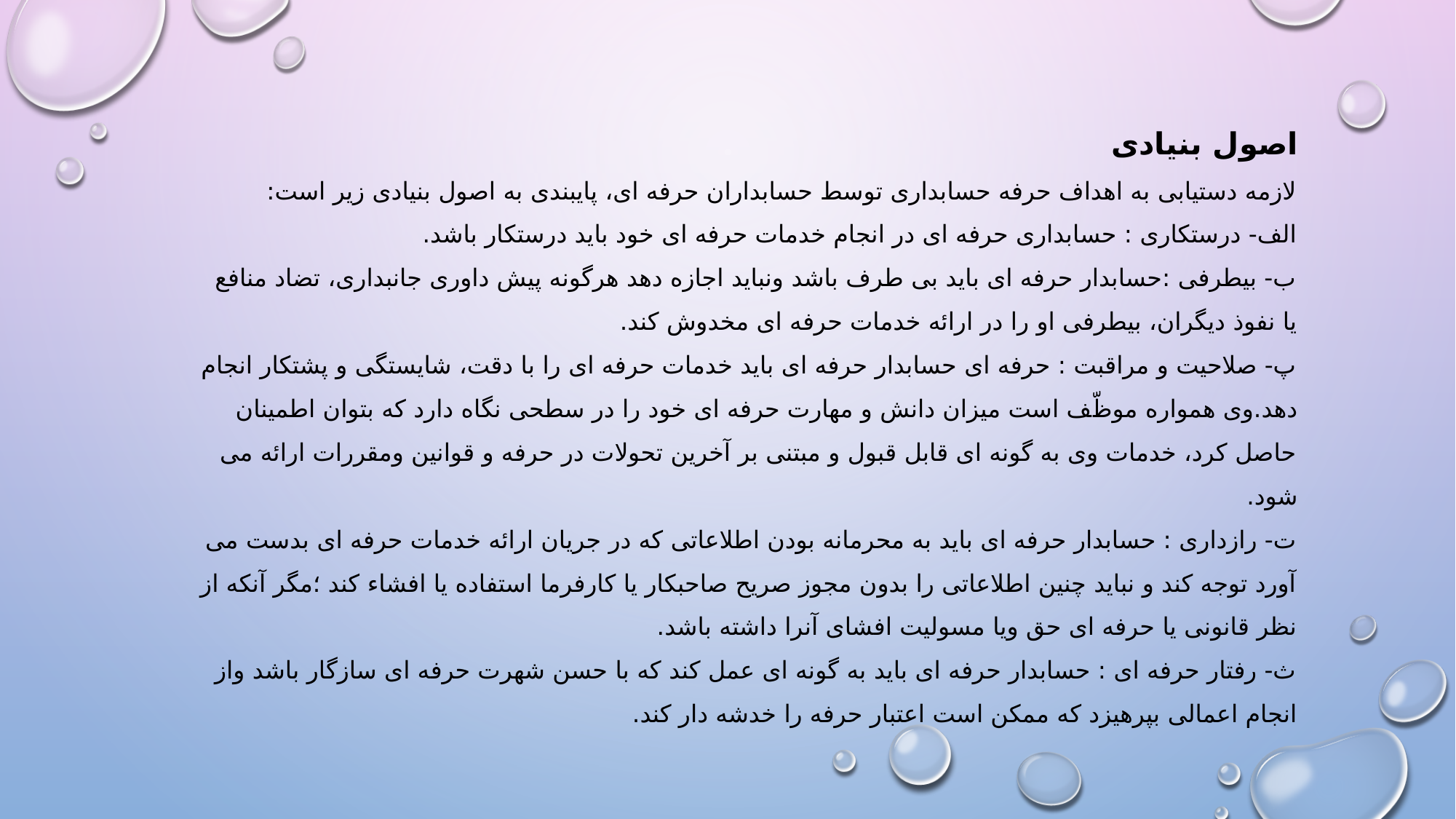

# اصول بنیادی لازمه دستیابی به اهداف حرفه حسابداری توسط حسابداران حرفه ای، پایبندی به اصول بنیادی زیر است: الف- درستکاری : حسابداری حرفه ای در انجام خدمات حرفه ای خود باید درستکار باشد. ب- بیطرفی :حسابدار حرفه ای باید بی طرف باشد ونباید اجازه دهد هرگونه پیش داوری جانبداری، تضاد منافع یا نفوذ دیگران، بیطرفی او را در ارائه خدمات حرفه ای مخدوش کند. پ- صلاحیت و مراقبت : حرفه ای حسابدار حرفه ای باید خدمات حرفه ای را با دقت، شایستگی و پشتکار انجام دهد.وی همواره موظّف است میزان دانش و مهارت حرفه ای خود را در سطحی نگاه دارد که بتوان اطمینان حاصل کرد، خدمات وی به گونه ای قابل قبول و مبتنی بر آخرین تحولات در حرفه و قوانین ومقررات ارائه می شود. ت- رازداری : حسابدار حرفه ای باید به محرمانه بودن اطلاعاتی که در جریان ارائه خدمات حرفه ای بدست می آورد توجه کند و نباید چنین اطلاعاتی را بدون مجوز صریح صاحبکار یا کارفرما استفاده یا افشاء کند ؛مگر آنکه از نظر قانونی یا حرفه ای حق ویا مسولیت افشای آنرا داشته باشد. ث- رفتار حرفه ای : حسابدار حرفه ای باید به گونه ای عمل کند که با حسن شهرت حرفه ای سازگار باشد واز انجام اعمالی بپرهیزد که ممکن است اعتبار حرفه را خدشه دار کند.